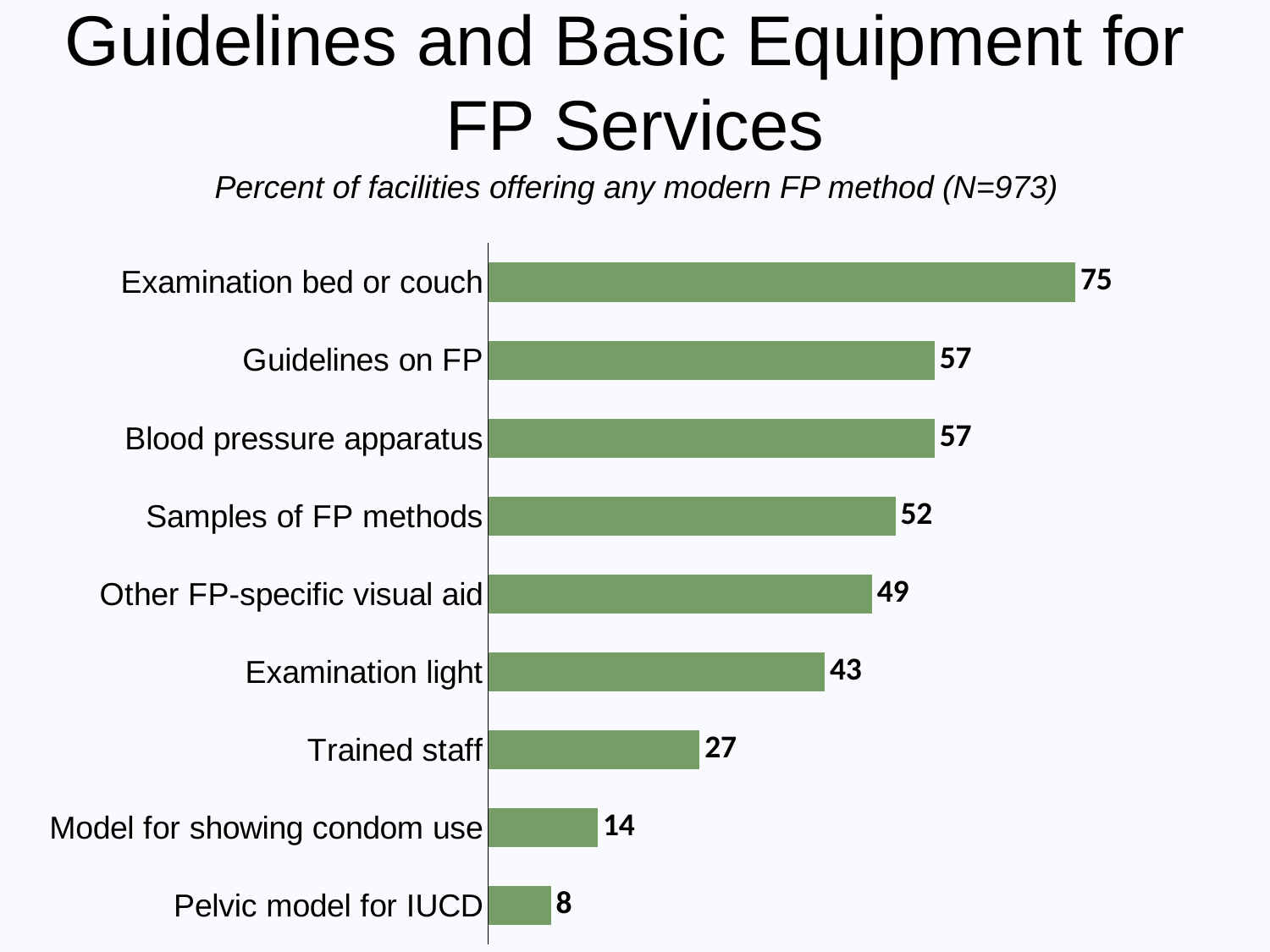

# Guidelines and Basic Equipment for FP Services
Percent of facilities offering any modern FP method (N=973)

### Chart

| Category | Column1 |
|---|---|
| Pelvic model for IUCD | 8.0 |
| Model for showing condom use | 14.0 |
| Trained staff | 27.0 |
| Examination light | 43.0 |
| Other FP-specific visual aid | 49.0 |
| Samples of FP methods | 52.0 |
| Blood pressure apparatus | 57.0 |
| Guidelines on FP | 57.0 |
| Examination bed or couch | 75.0 |